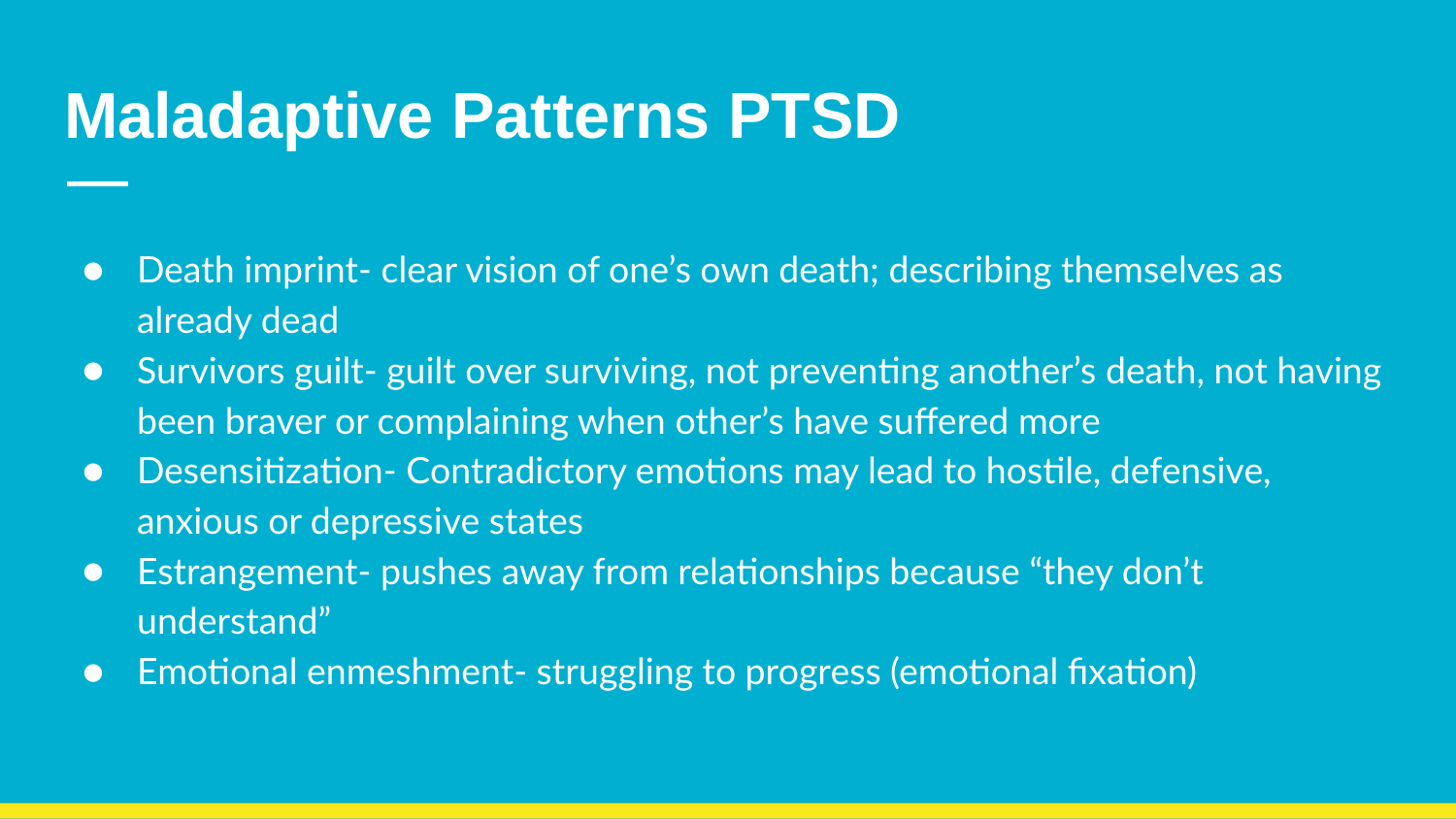

# Maladaptive Patterns PTSD
Death imprint- clear vision of one’s own death; describing themselves as already dead
Survivors guilt- guilt over surviving, not preventing another’s death, not having been braver or complaining when other’s have suffered more
Desensitization- Contradictory emotions may lead to hostile, defensive, anxious or depressive states
Estrangement- pushes away from relationships because “they don’t understand”
Emotional enmeshment- struggling to progress (emotional fixation)